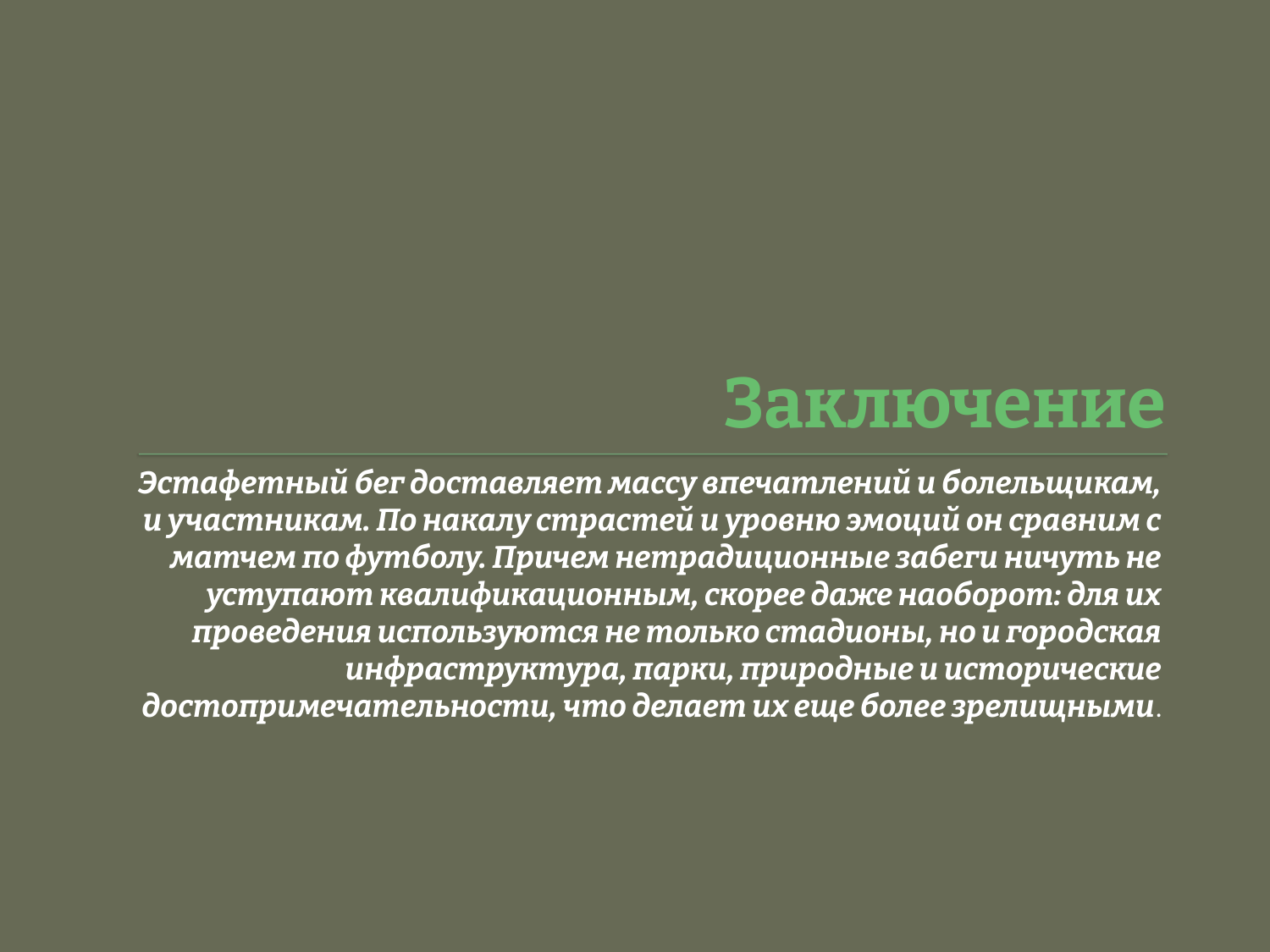

# Заключение
Эстафетный бег доставляет массу впечатлений и болельщикам, и участникам. По накалу страстей и уровню эмоций он сравним с матчем по футболу. Причем нетрадиционные забеги ничуть не уступают квалификационным, скорее даже наоборот: для их проведения используются не только стадионы, но и городская инфраструктура, парки, природные и исторические достопримечательности, что делает их еще более зрелищными.